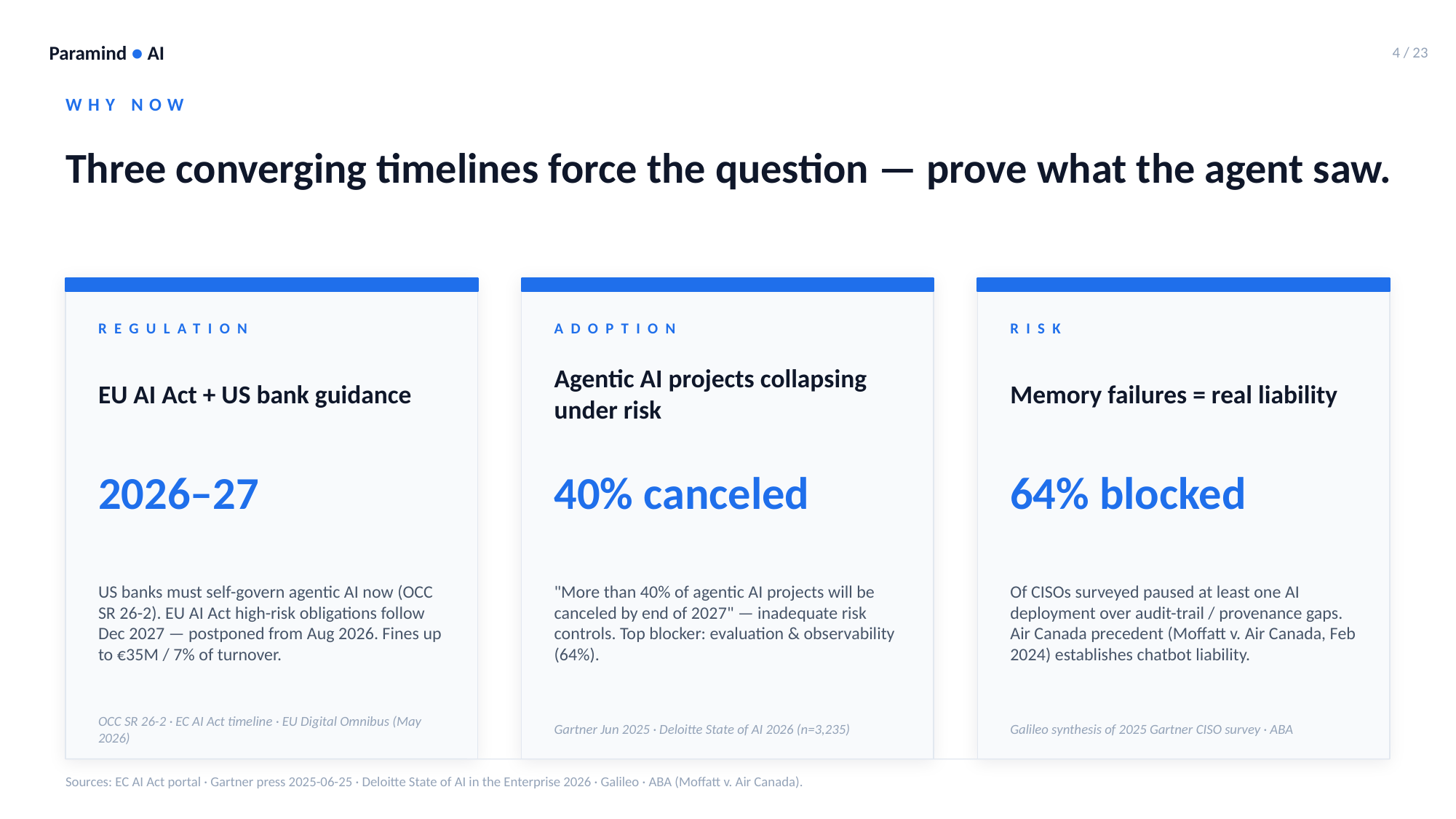

Paramind ● AI
4 / 23
WHY NOW
Three converging timelines force the question — prove what the agent saw.

REGULATION
ADOPTION
RISK
EU AI Act + US bank guidance
Agentic AI projects collapsing under risk
Memory failures = real liability
2026–27
40% canceled
64% blocked
US banks must self-govern agentic AI now (OCC SR 26-2). EU AI Act high-risk obligations follow Dec 2027 — postponed from Aug 2026. Fines up to €35M / 7% of turnover.
"More than 40% of agentic AI projects will be canceled by end of 2027" — inadequate risk controls. Top blocker: evaluation & observability (64%).
Of CISOs surveyed paused at least one AI deployment over audit-trail / provenance gaps. Air Canada precedent (Moffatt v. Air Canada, Feb 2024) establishes chatbot liability.
OCC SR 26-2 · EC AI Act timeline · EU Digital Omnibus (May 2026)
Gartner Jun 2025 · Deloitte State of AI 2026 (n=3,235)
Galileo synthesis of 2025 Gartner CISO survey · ABA

Sources: EC AI Act portal · Gartner press 2025-06-25 · Deloitte State of AI in the Enterprise 2026 · Galileo · ABA (Moffatt v. Air Canada).